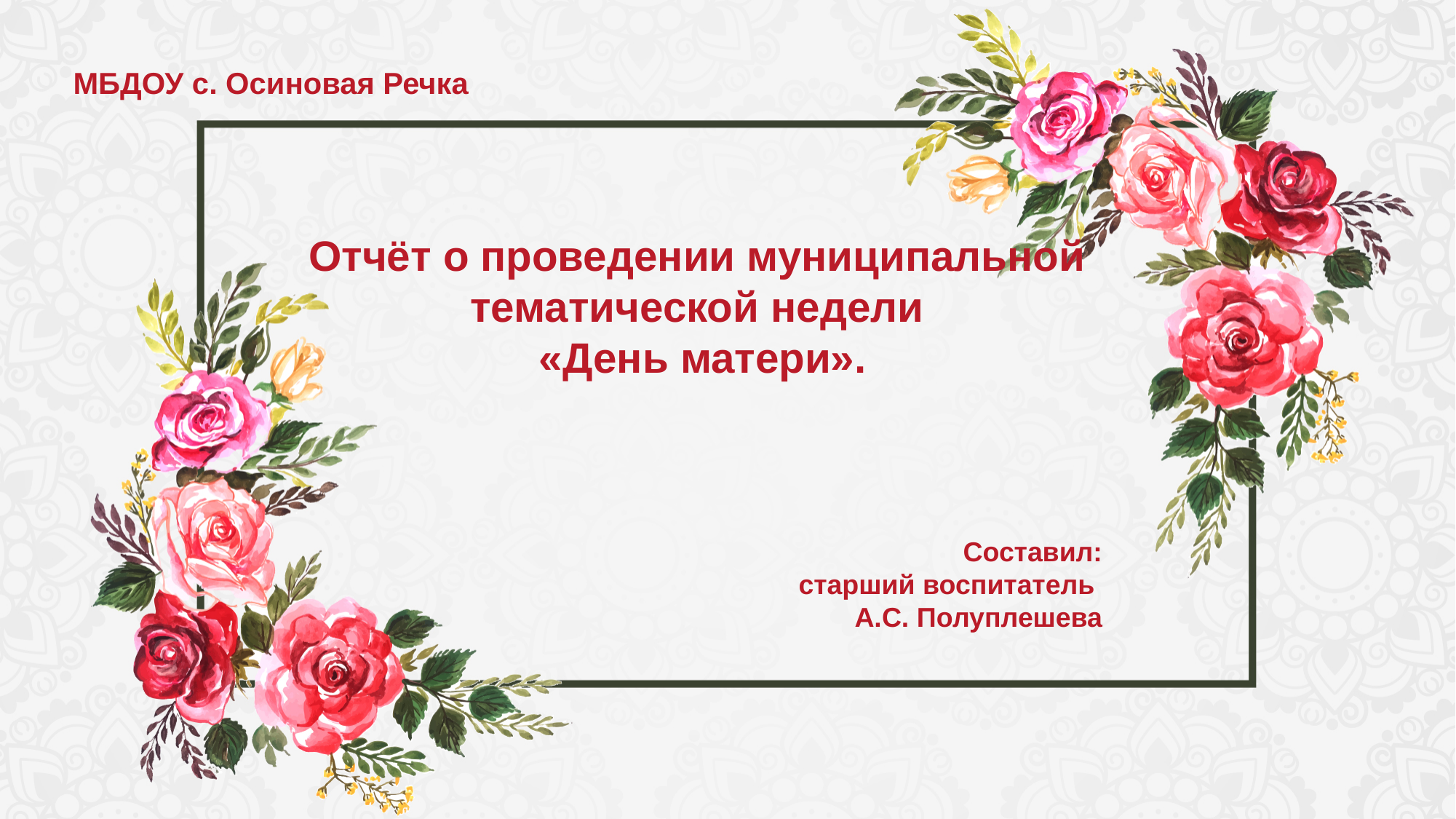

# МБДОУ с. Осиновая Речка
Отчёт о проведении муниципальной тематической недели
 «День матери».

Составил:
старший воспитатель
А.С. Полуплешева